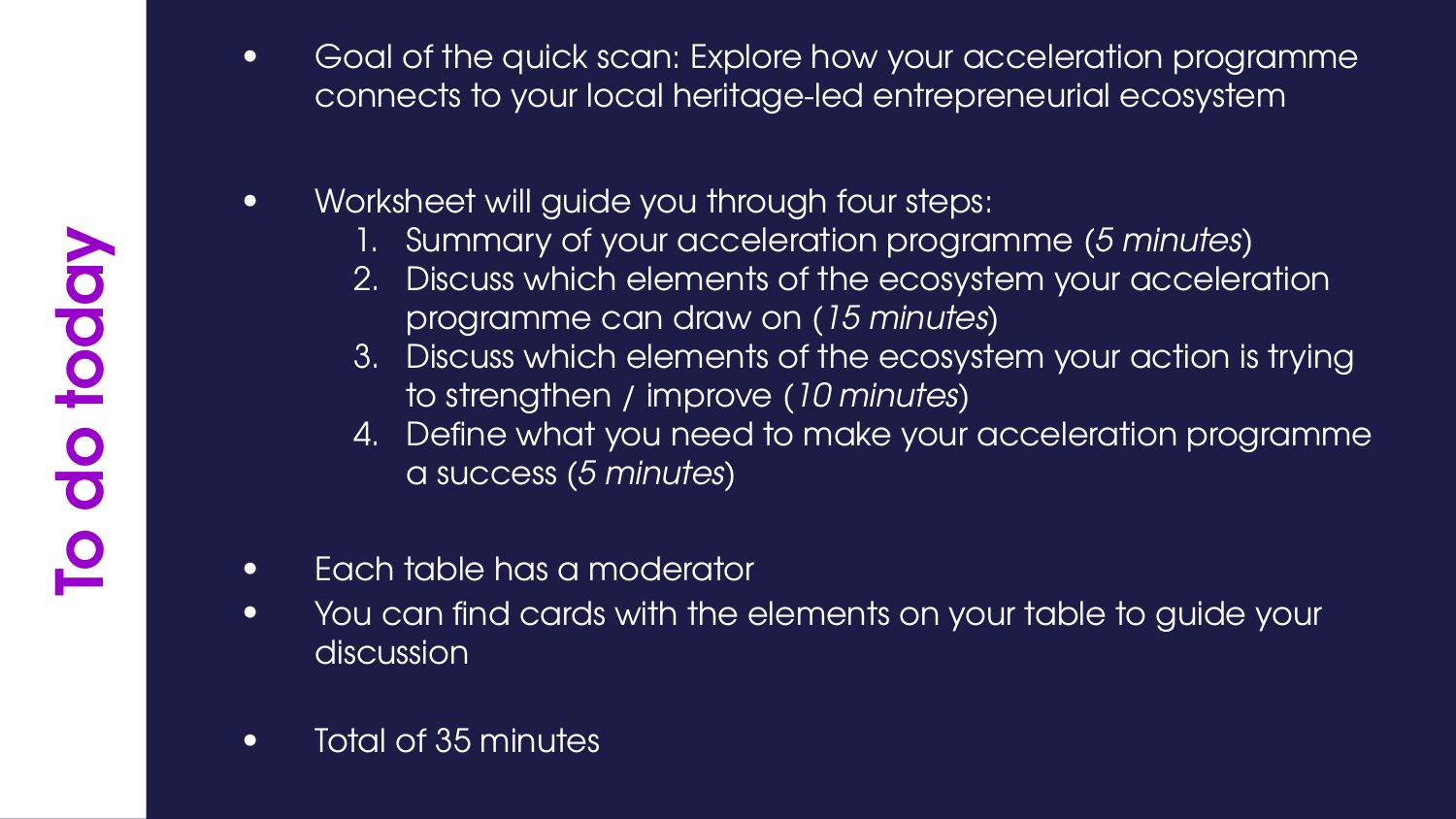

Goal of the quick scan: Explore how your acceleration programme connects to your local heritage-led entrepreneurial ecosystem

Worksheet will guide you through four steps:
Summary of your acceleration programme (5 minutes)
Discuss which elements of the ecosystem your acceleration programme can draw on (15 minutes)
Discuss which elements of the ecosystem your action is trying to strengthen / improve (10 minutes)
Define what you need to make your acceleration programme a success (5 minutes)
# To do today
Each table has a moderator
You can find cards with the elements on your table to guide your discussion

Total of 35 minutes